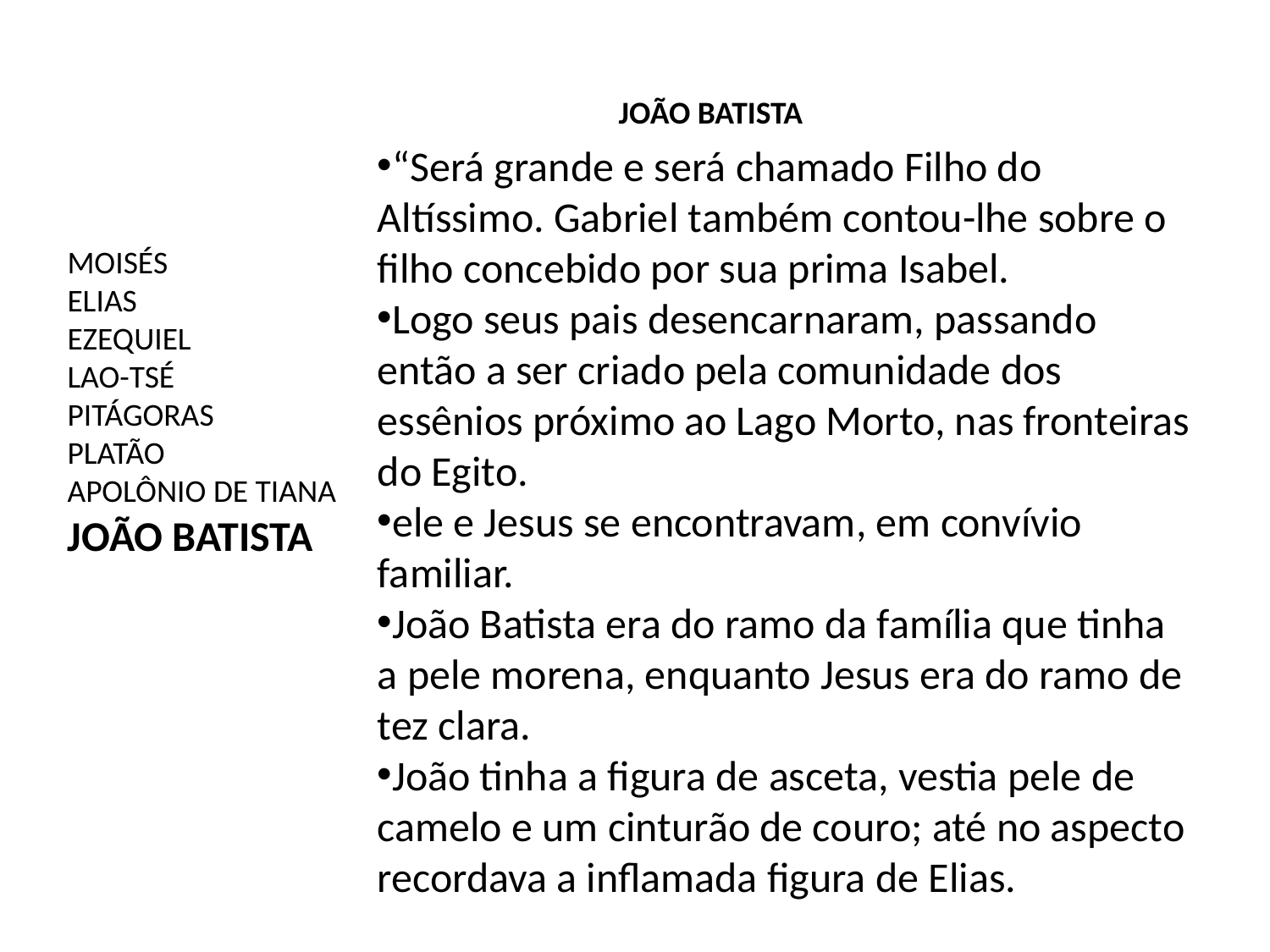

JOÃO BATISTA
“Será grande e será chamado Filho do Altíssimo. Gabriel também contou-lhe sobre o filho concebido por sua prima Isabel.
Logo seus pais desencarnaram, passando então a ser criado pela comunidade dos essênios próximo ao Lago Morto, nas fronteiras do Egito.
ele e Jesus se encontravam, em convívio familiar.
João Batista era do ramo da família que tinha a pele morena, enquanto Jesus era do ramo de tez clara.
João tinha a figura de asceta, vestia pele de camelo e um cinturão de couro; até no aspecto recordava a inflamada figura de Elias.
MOISÉS
ELIAS
EZEQUIEL
LAO-TSÉ
PITÁGORAS
PLATÃO
APOLÔNIO DE TIANA
JOÃO BATISTA